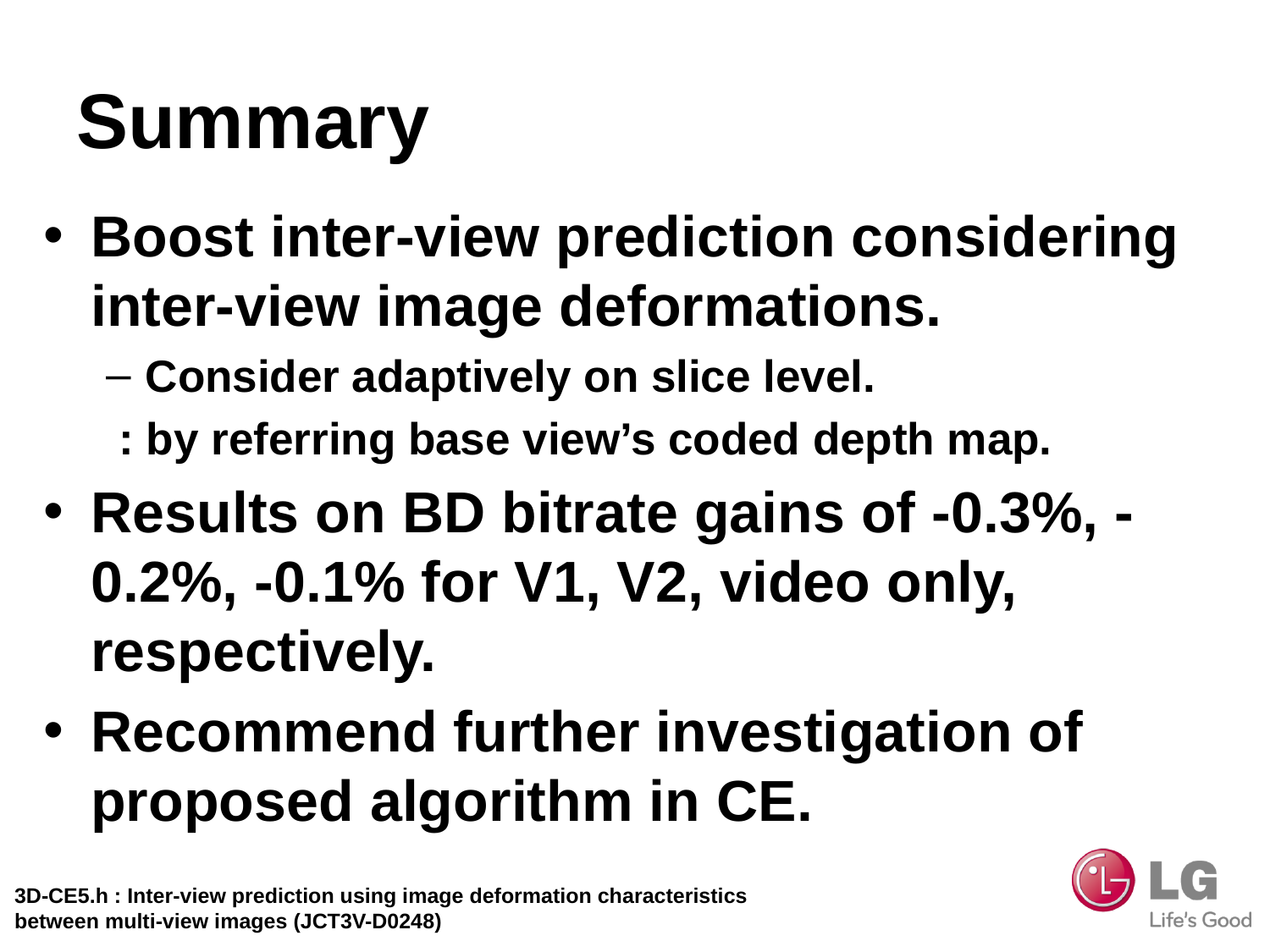

# Summary
Boost inter-view prediction considering inter-view image deformations.
Consider adaptively on slice level.
 : by referring base view’s coded depth map.
Results on BD bitrate gains of -0.3%, -0.2%, -0.1% for V1, V2, video only, respectively.
Recommend further investigation of proposed algorithm in CE.